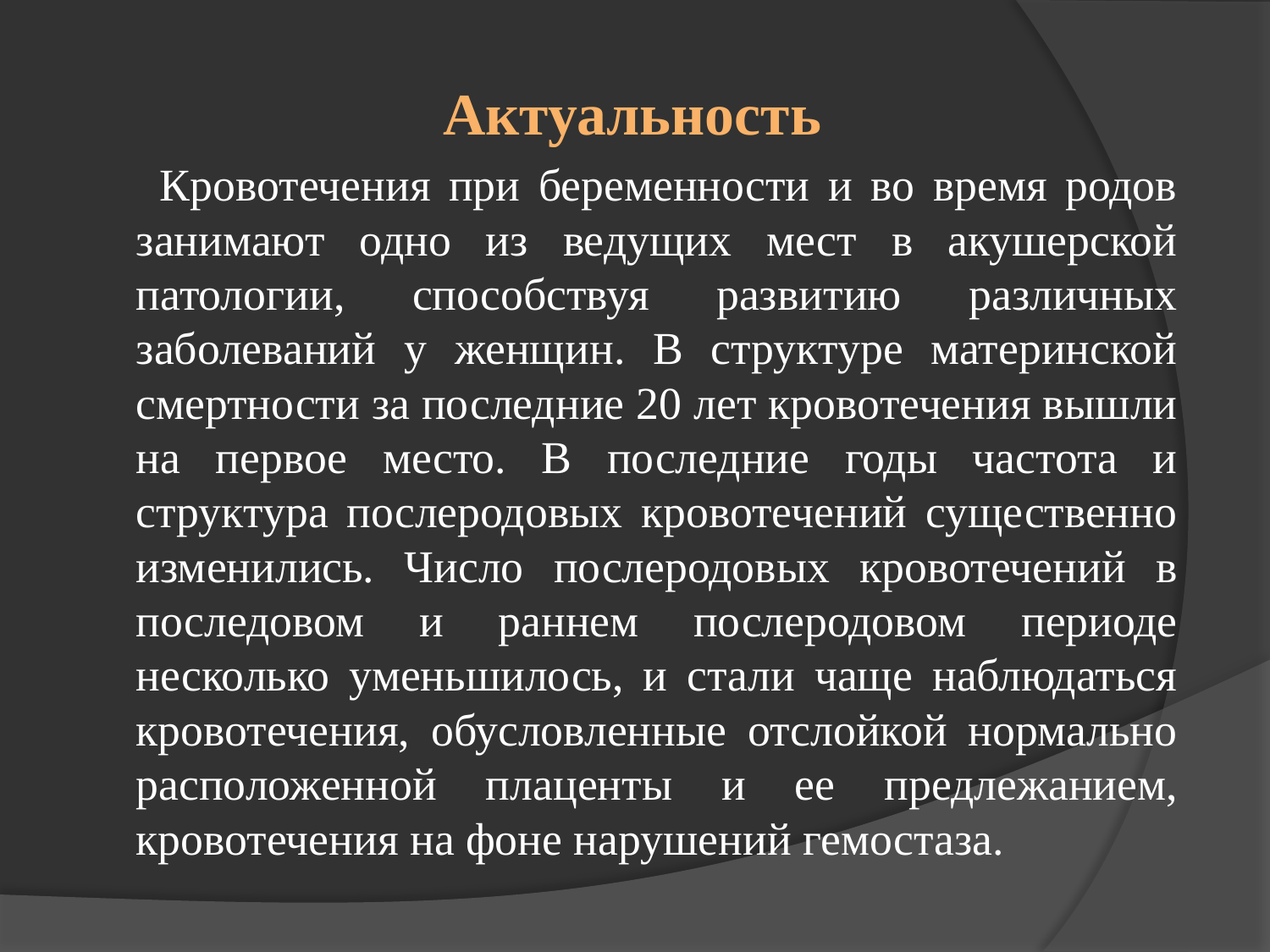

Актуальность
    Кровотечения при беременности и во время родов занимают одно из ведущих мест в акушерской патологии, способствуя развитию различных заболеваний у женщин. В структуре материнской смертности за последние 20 лет кровотечения вышли на первое место. В последние годы частота и структура послеродовых кровотечений существенно изменились. Число послеродовых кровотечений в последовом и раннем послеродовом периоде несколько уменьшилось, и стали чаще наблюдаться кровотечения, обусловленные отслойкой нормально расположенной плаценты и ее предлежанием, кровотечения на фоне нарушений гемостаза.